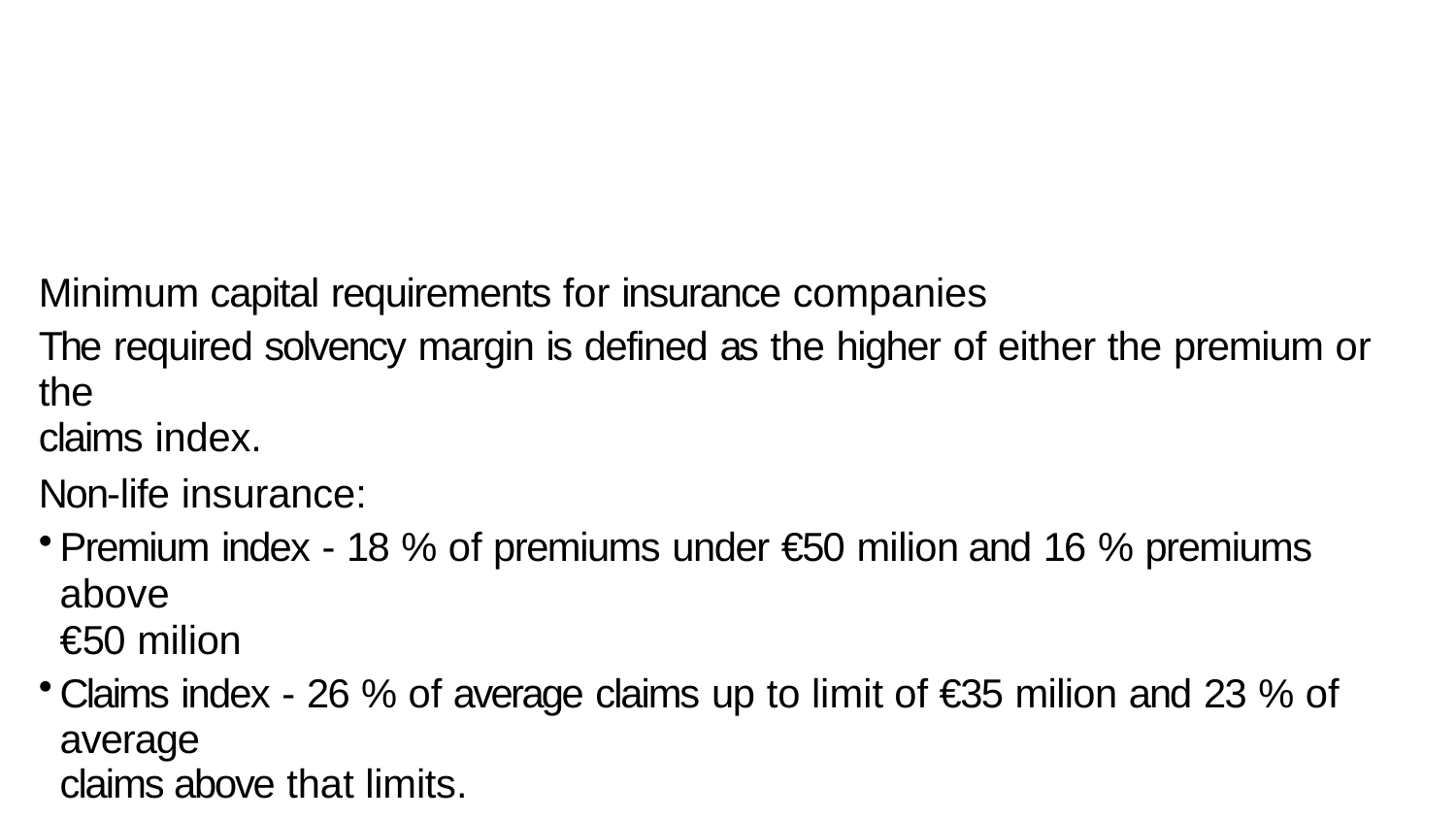

Minimum capital requirements for insurance companies
The required solvency margin is defined as the higher of either the premium or the
claims index.
Non-life insurance:
Premium index - 18 % of premiums under €50 milion and 16 % premiums above
€50 milion
Claims index - 26 % of average claims up to limit of €35 milion and 23 % of average
claims above that limits.